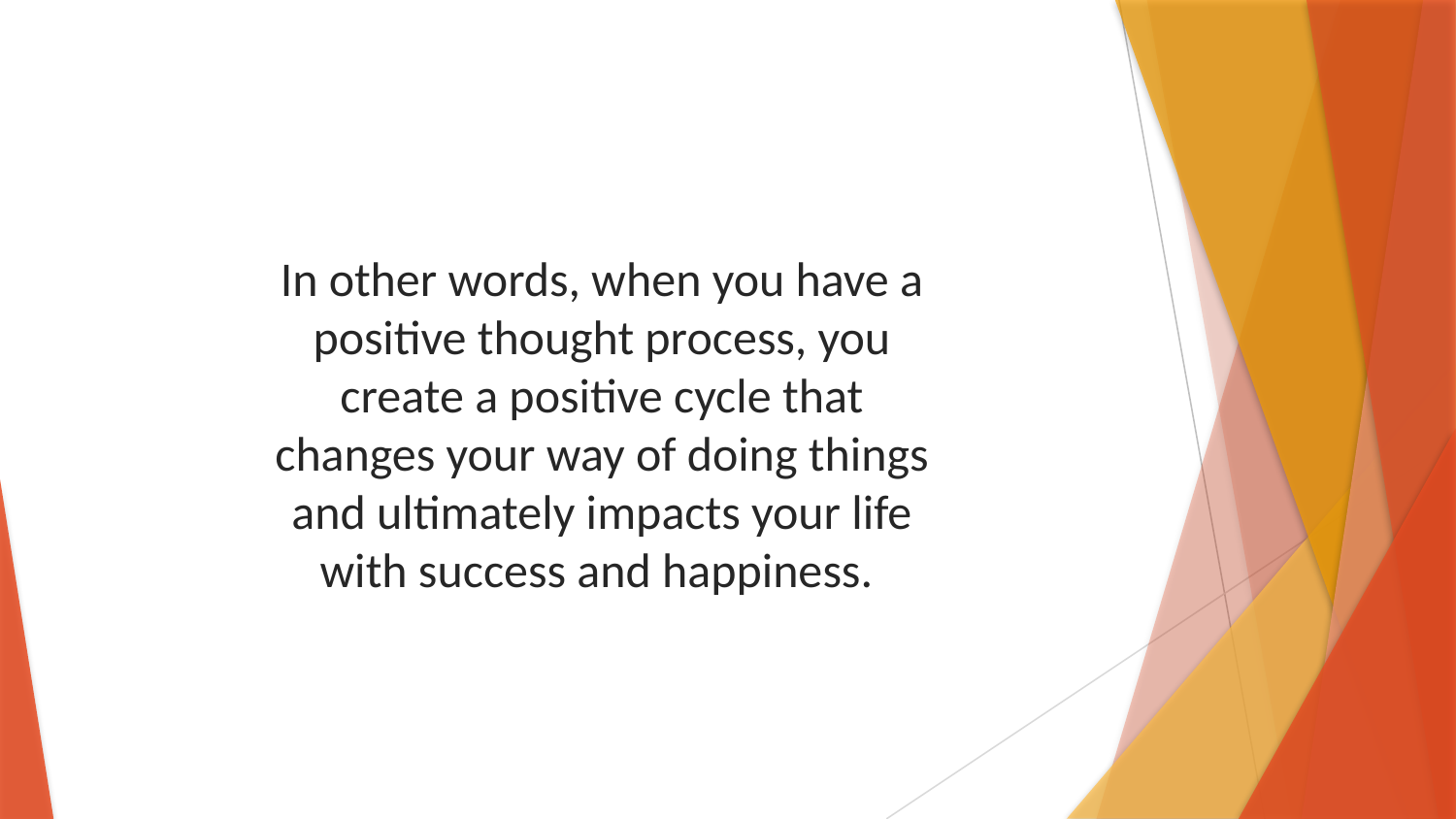

In other words, when you have a positive thought process, you create a positive cycle that changes your way of doing things and ultimately impacts your life with success and happiness.